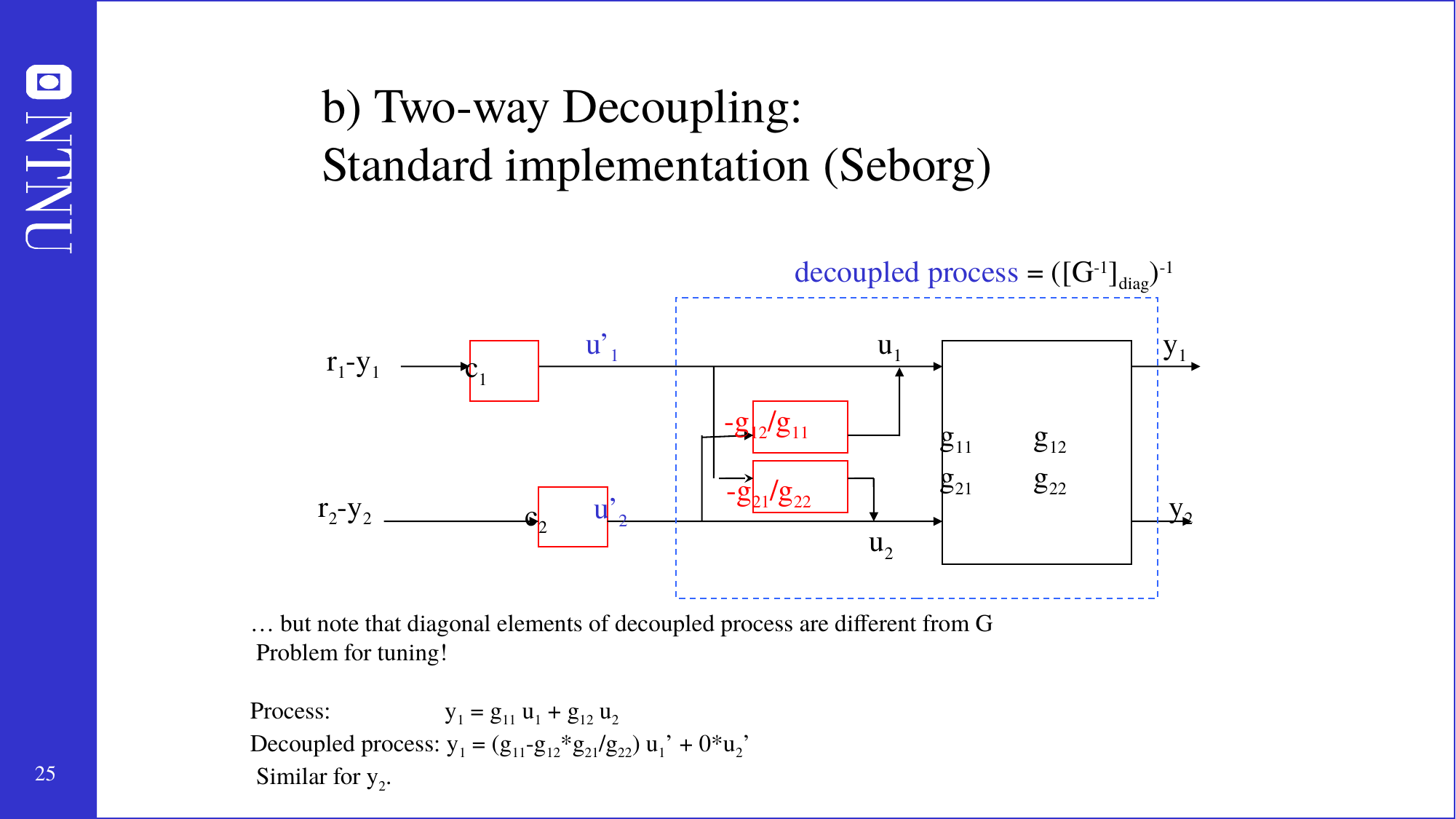

# b) Two-way Decoupling: Standard implementation (Seborg)
 decoupled process = ([G-1]diag)-1

u’1
u1
y1
r1-y1

c1

-g12/g11

g11        g12
g21        g22

-g21/g22

r2-y2

y2
u’2
c2

u2

… but note that diagonal elements of decoupled process are different from G
 Problem for tuning!

Process:                   y1 = g11 u1 + g12 u2
Decoupled process: y1 = (g11-g12*g21/g22) u1’ + 0*u2’
 Similar for y2.